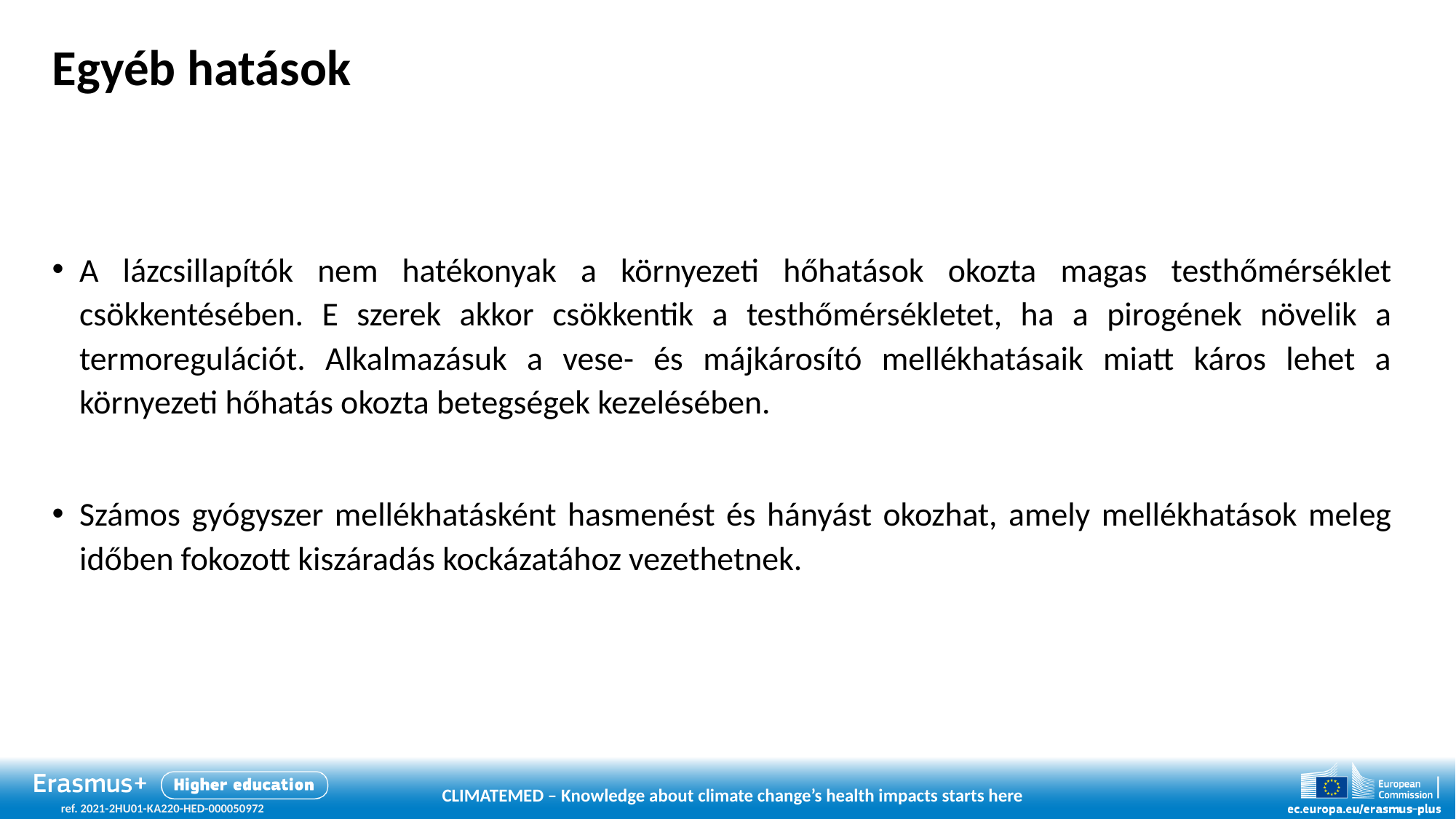

Egyéb hatások
A lázcsillapítók nem hatékonyak a környezeti hőhatások okozta magas testhőmérséklet csökkentésében. E szerek akkor csökkentik a testhőmérsékletet, ha a pirogének növelik a termoregulációt. Alkalmazásuk a vese- és májkárosító mellékhatásaik miatt káros lehet a környezeti hőhatás okozta betegségek kezelésében.
Számos gyógyszer mellékhatásként hasmenést és hányást okozhat, amely mellékhatások meleg időben fokozott kiszáradás kockázatához vezethetnek.